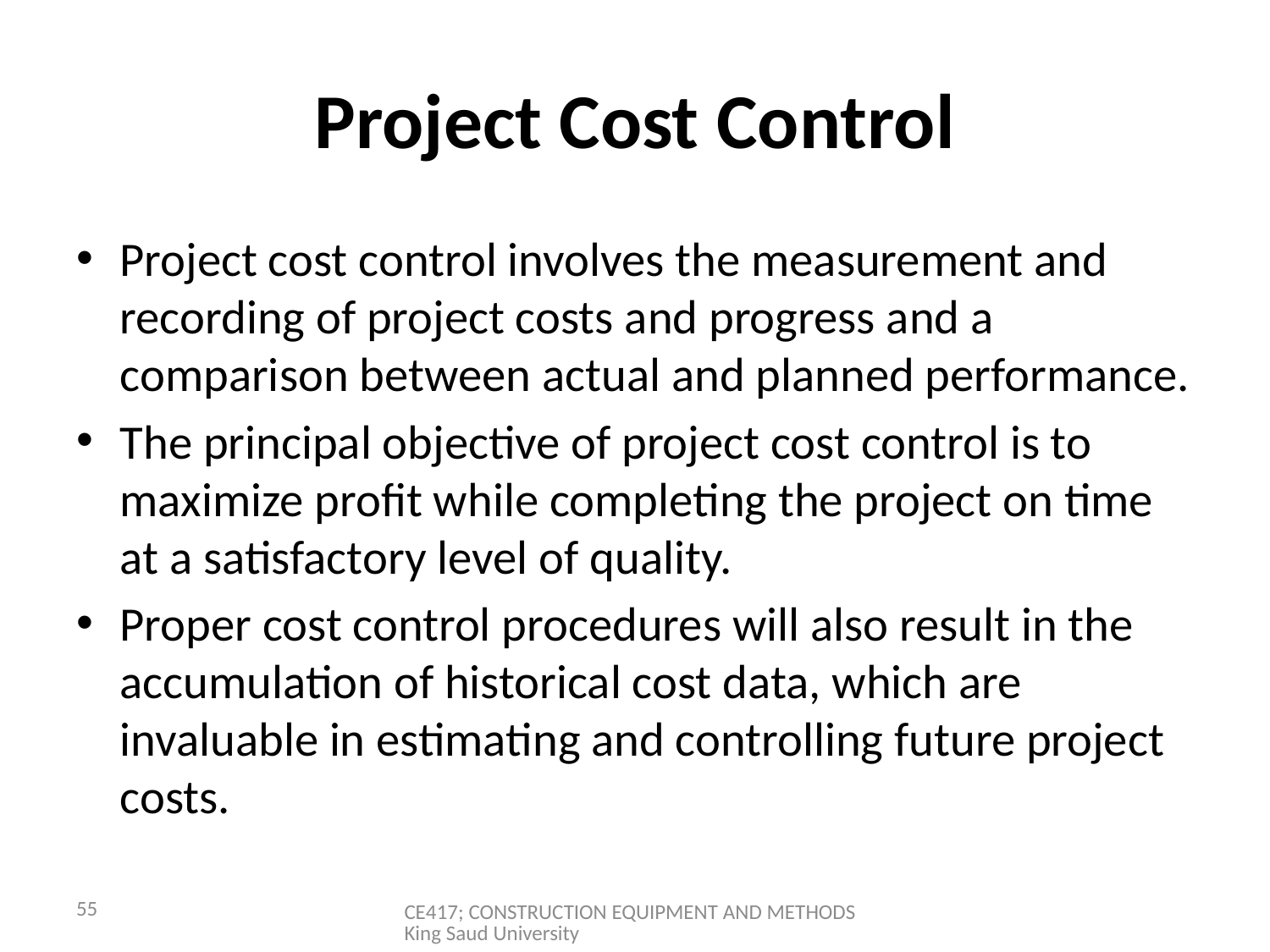

# Project Cost Control
Project cost control involves the measurement and recording of project costs and progress and a comparison between actual and planned performance.
The principal objective of project cost control is to maximize profit while completing the project on time at a satisfactory level of quality.
Proper cost control procedures will also result in the accumulation of historical cost data, which are invaluable in estimating and controlling future project costs.
55
CE417; CONSTRUCTION EQUIPMENT AND METHODS King Saud University